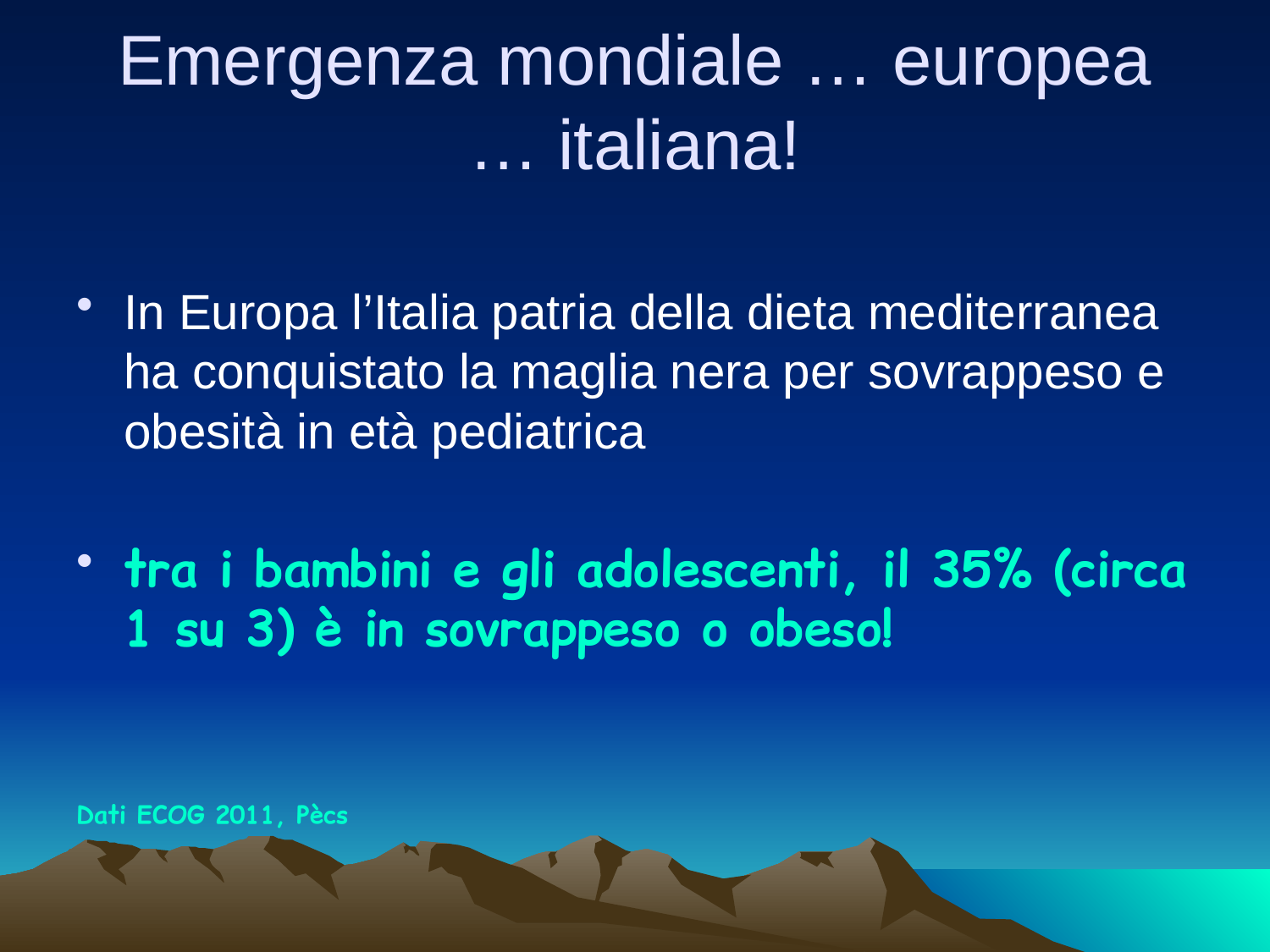

In Europa l’Italia patria della dieta mediterranea ha conquistato la maglia nera per sovrappeso e obesità in età pediatrica

tra i bambini e gli adolescenti, il 35% (circa 1 su 3) è in sovrappeso o obeso!

Dati ECOG 2011, Pècs

Emergenza mondiale … europea … italiana!